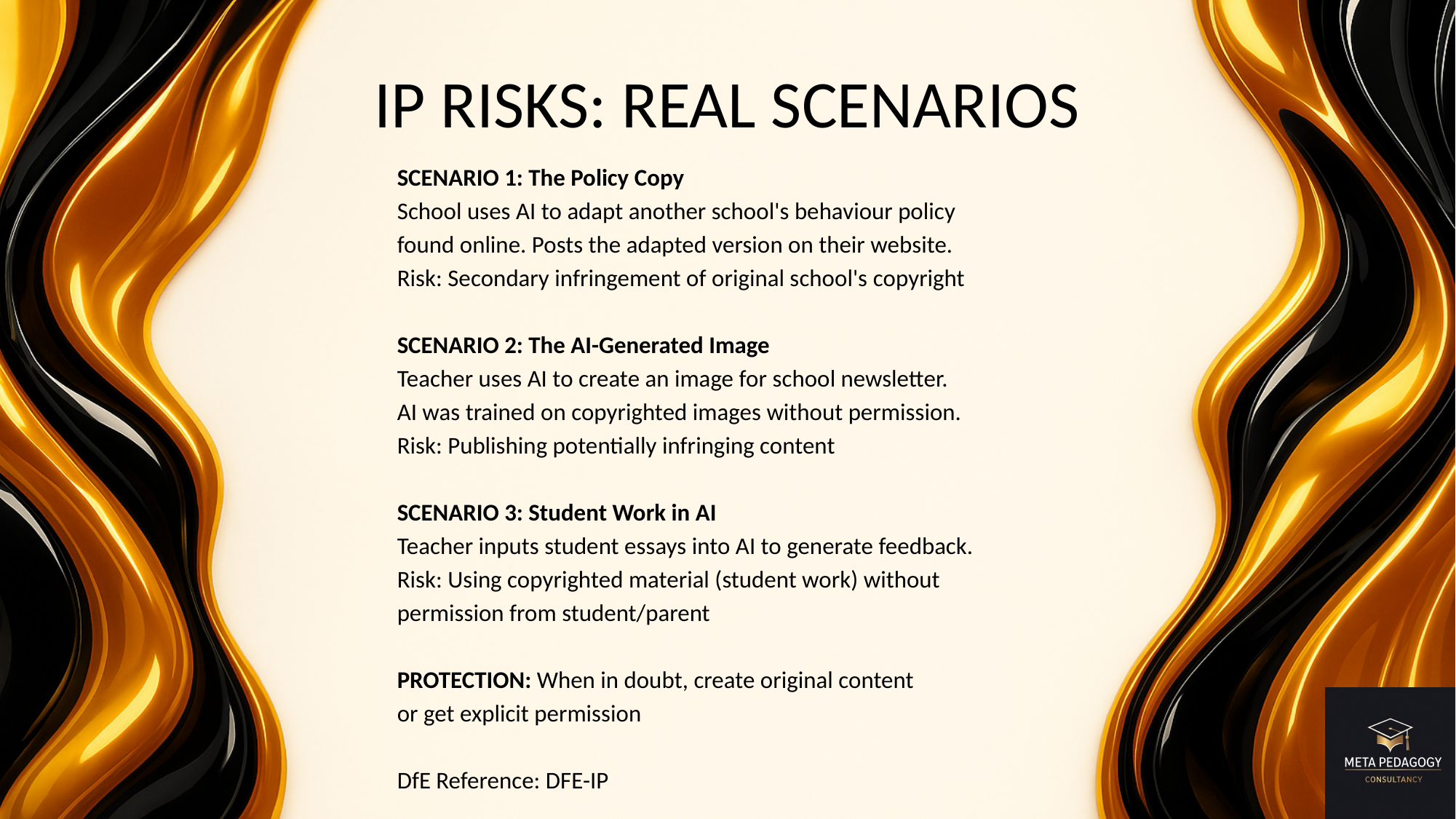

# IP RISKS: REAL SCENARIOS
SCENARIO 1: The Policy Copy
School uses AI to adapt another school's behaviour policy
found online. Posts the adapted version on their website.
Risk: Secondary infringement of original school's copyright

SCENARIO 2: The AI-Generated Image
Teacher uses AI to create an image for school newsletter.
AI was trained on copyrighted images without permission.
Risk: Publishing potentially infringing content

SCENARIO 3: Student Work in AI
Teacher inputs student essays into AI to generate feedback.
Risk: Using copyrighted material (student work) without
permission from student/parent

PROTECTION: When in doubt, create original content
or get explicit permission

DfE Reference: DFE-IP